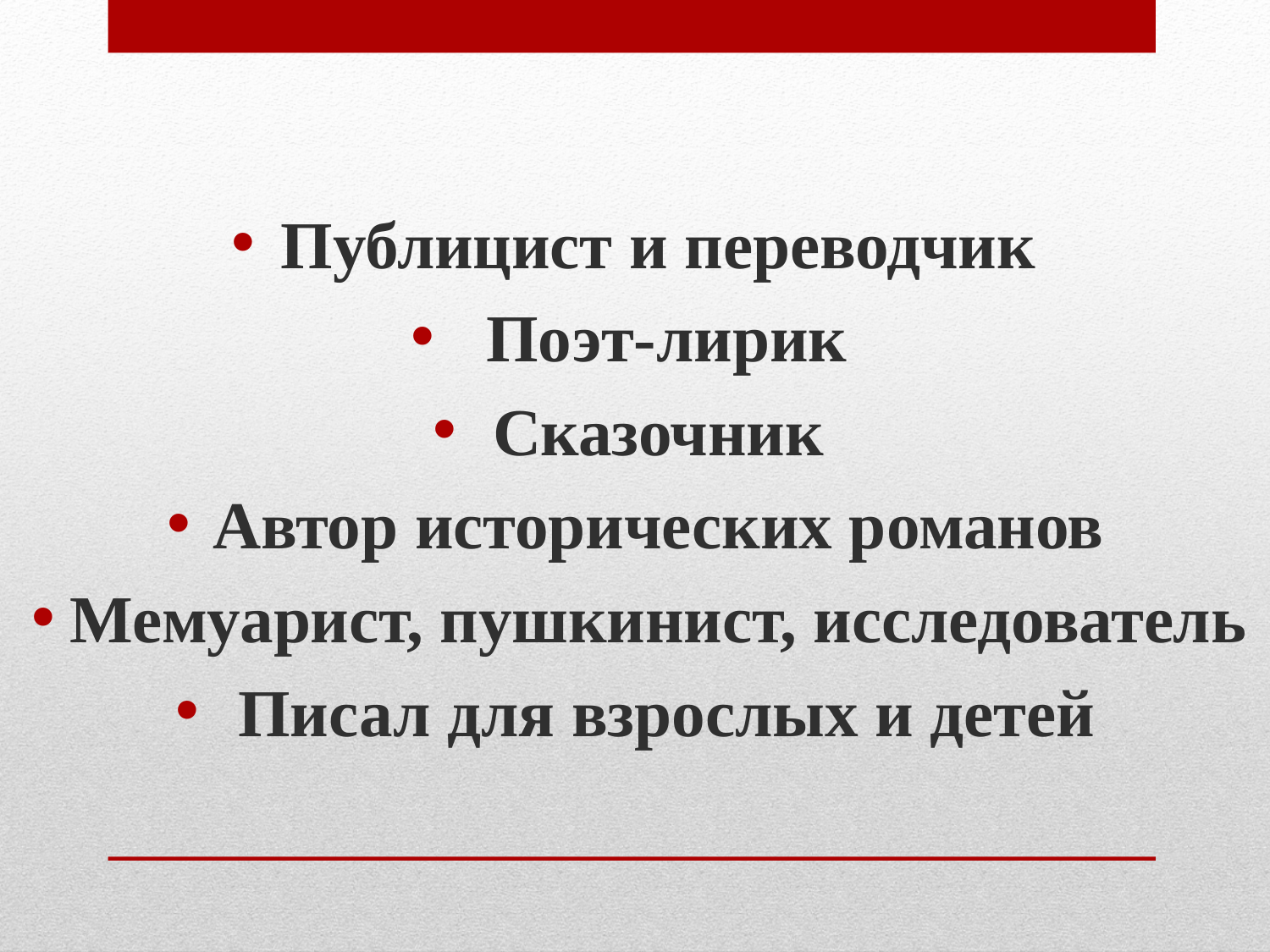

Публицист и переводчик
 Поэт-лирик
Сказочник
Автор исторических романов
Мемуарист, пушкинист, исследователь
 Писал для взрослых и детей